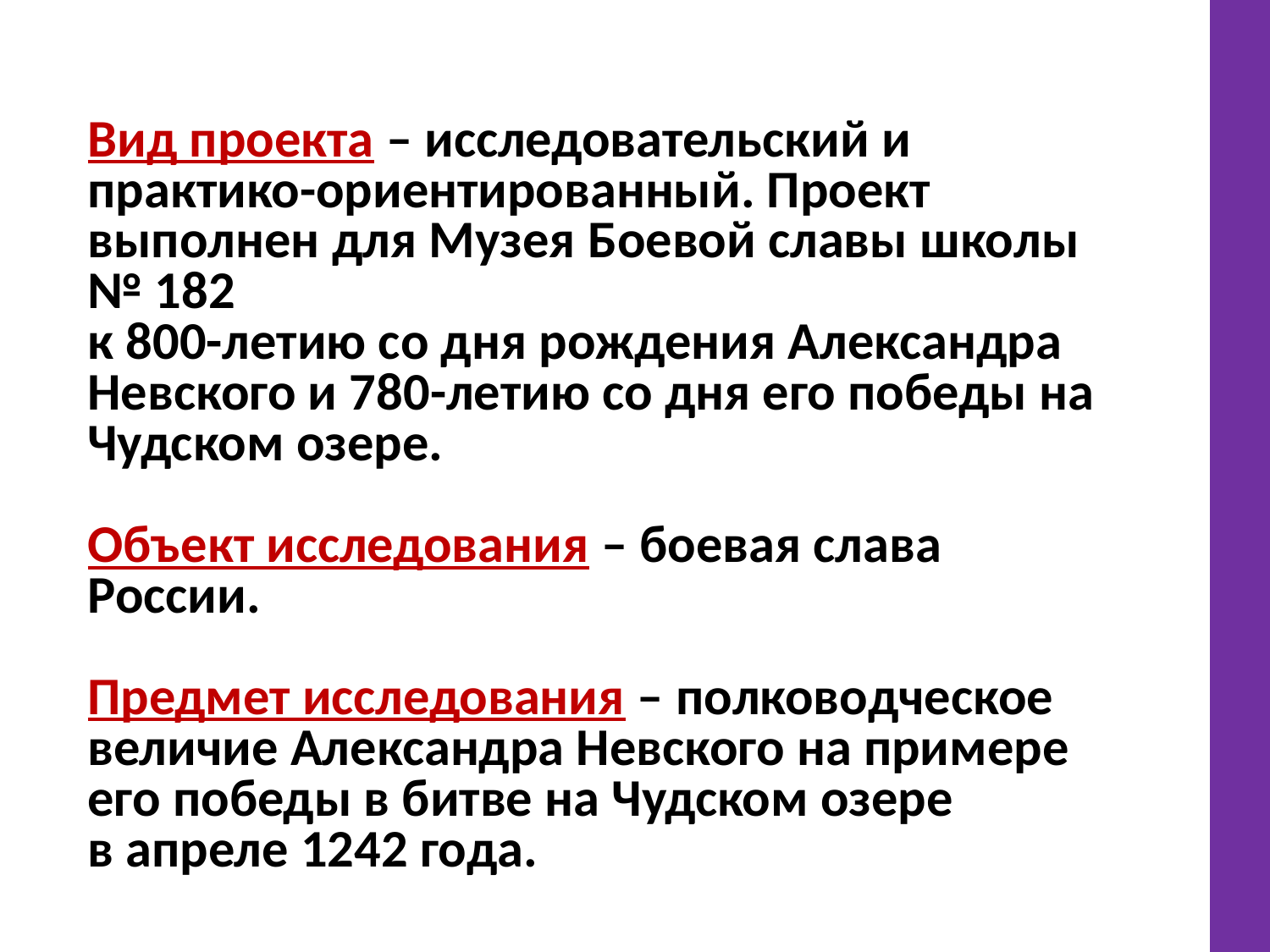

Вид проекта – исследовательский и практико-ориентированный. Проект выполнен для Музея Боевой славы школы № 182
к 800-летию со дня рождения Александра Невского и 780-летию со дня его победы на Чудском озере.

Объект исследования – боевая слава России.

Предмет исследования – полководческое величие Александра Невского на примере его победы в битве на Чудском озере
в апреле 1242 года.